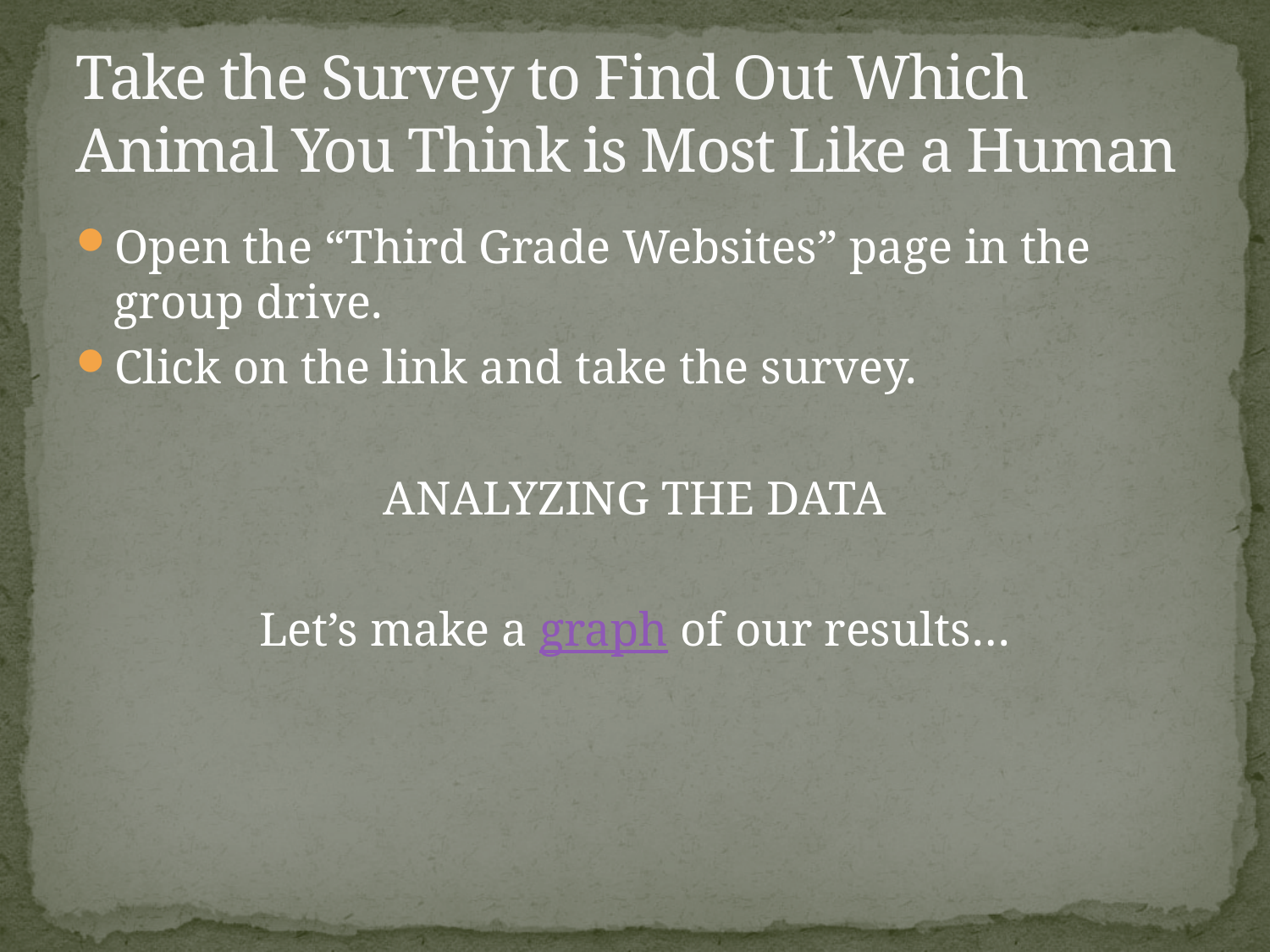

# Take the Survey to Find Out Which Animal You Think is Most Like a Human
Open the “Third Grade Websites” page in the group drive.
Click on the link and take the survey.

ANALYZING THE DATA

Let’s make a graph of our results…